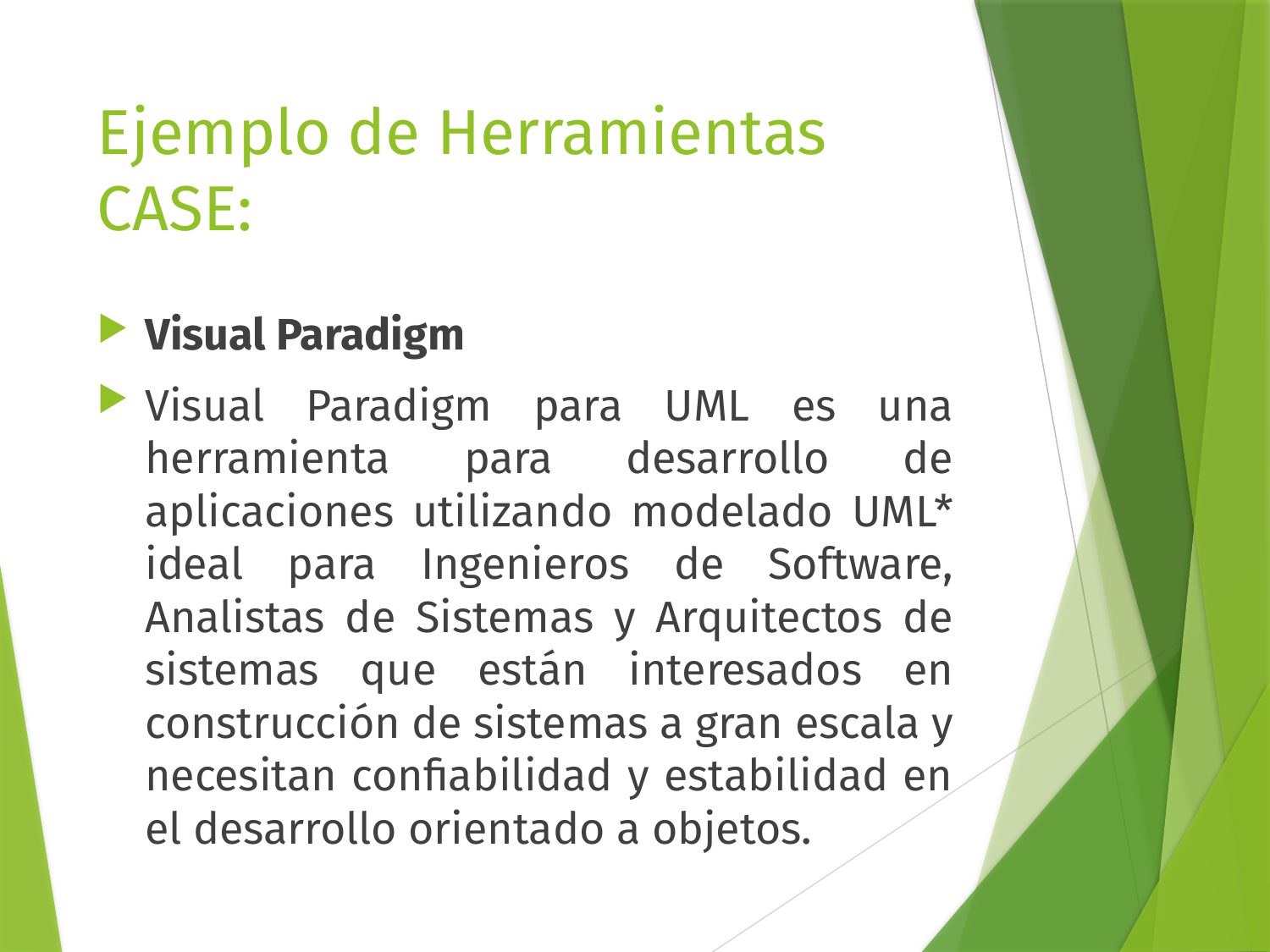

# Ejemplo de Herramientas CASE:
Visual Paradigm
Visual Paradigm para UML es una herramienta para desarrollo de aplicaciones utilizando modelado UML* ideal para Ingenieros de Software, Analistas de Sistemas y Arquitectos de sistemas que están interesados en construcción de sistemas a gran escala y necesitan confiabilidad y estabilidad en el desarrollo orientado a objetos.